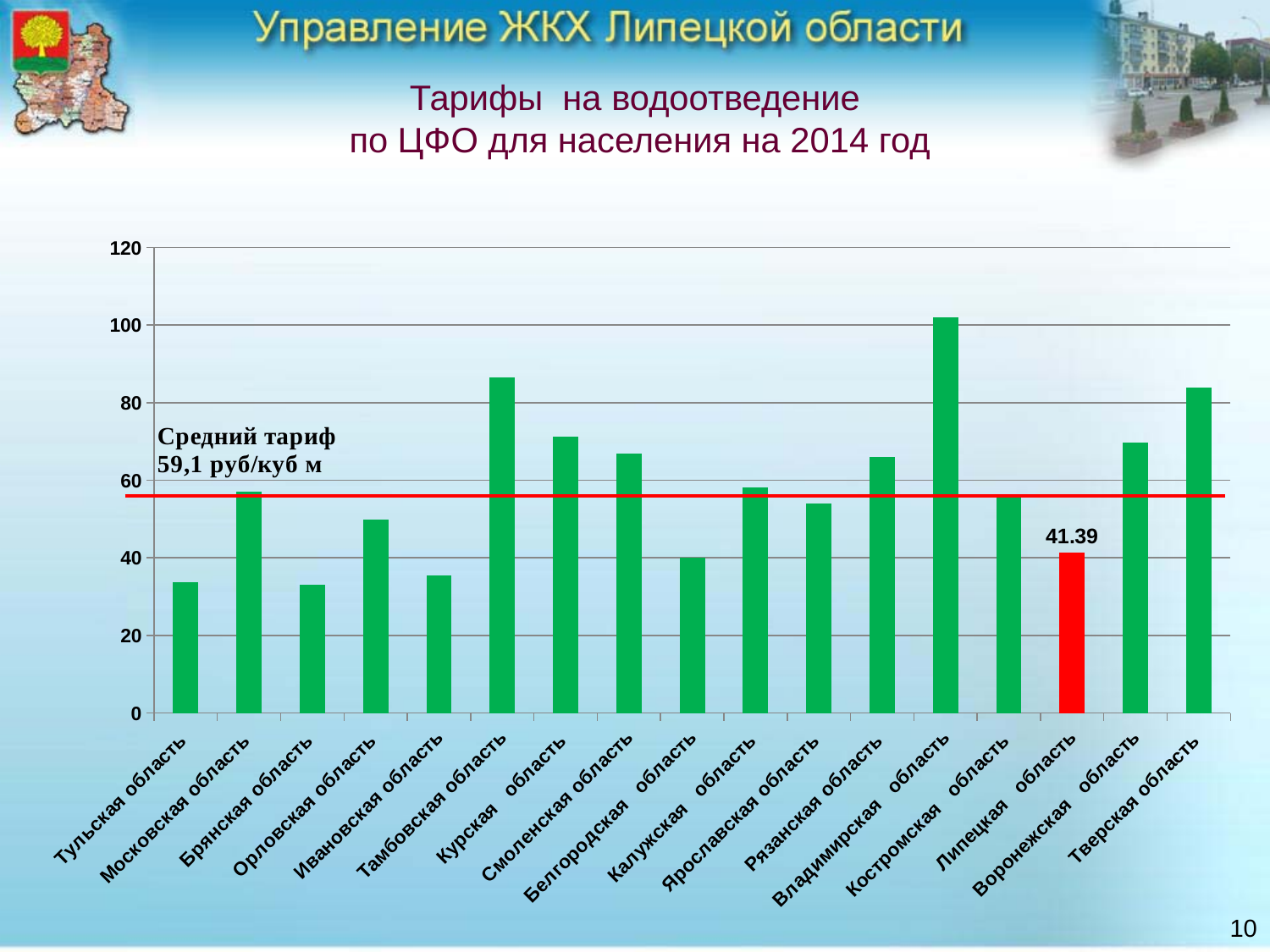

# Тарифы  на водоотведение по ЦФО для населения на 2014 год

### Chart

| Category |  |
|---|---|
| Тульская область  | 33.61 |
| Московская область  | 57.11 |
| Брянская область  | 32.96 |
| Орловская область  | 49.9 |
| Ивановская область | 35.45 |
| Тамбовская область | 86.44 |
| Курская   область  | 71.16 |
| Смоленская область | 66.78 |
| Белгородская   область | 40.0 |
| Калужская   область  | 58.13 |
| Ярославская область  | 53.94 |
| Рязанская область  | 66.0 |
| Владимирская   область | 101.9 |
| Костромская   область  | 56.21 |
| Липецкая   область | 41.39 |
| Воронежская   область | 69.8 |
| Тверская область  | 83.93 |
10